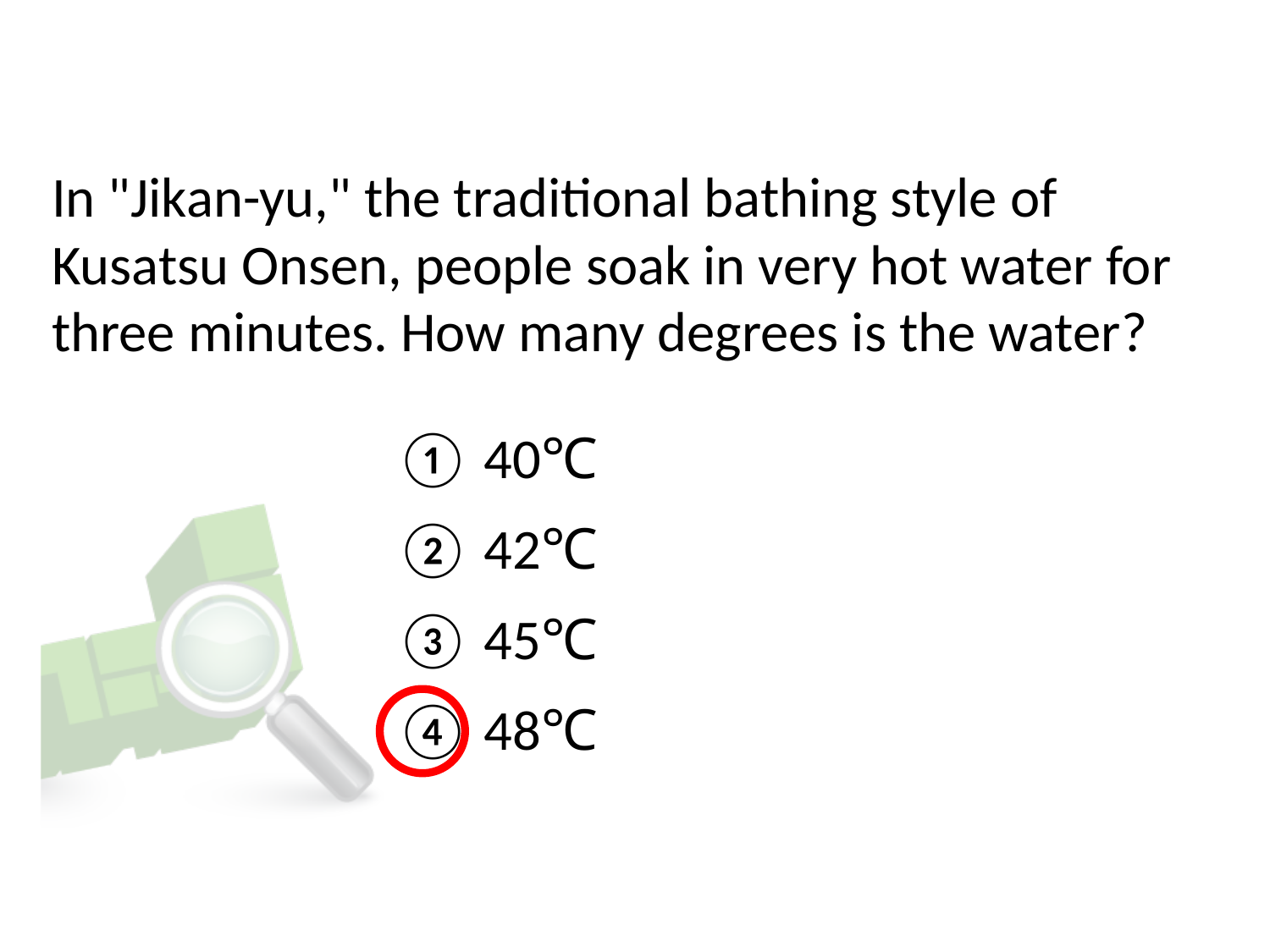

# In "Jikan-yu," the traditional bathing style of Kusatsu Onsen, people soak in very hot water for three minutes. How many degrees is the water?
① 40℃
② 42℃
③ 45℃
④ 48℃